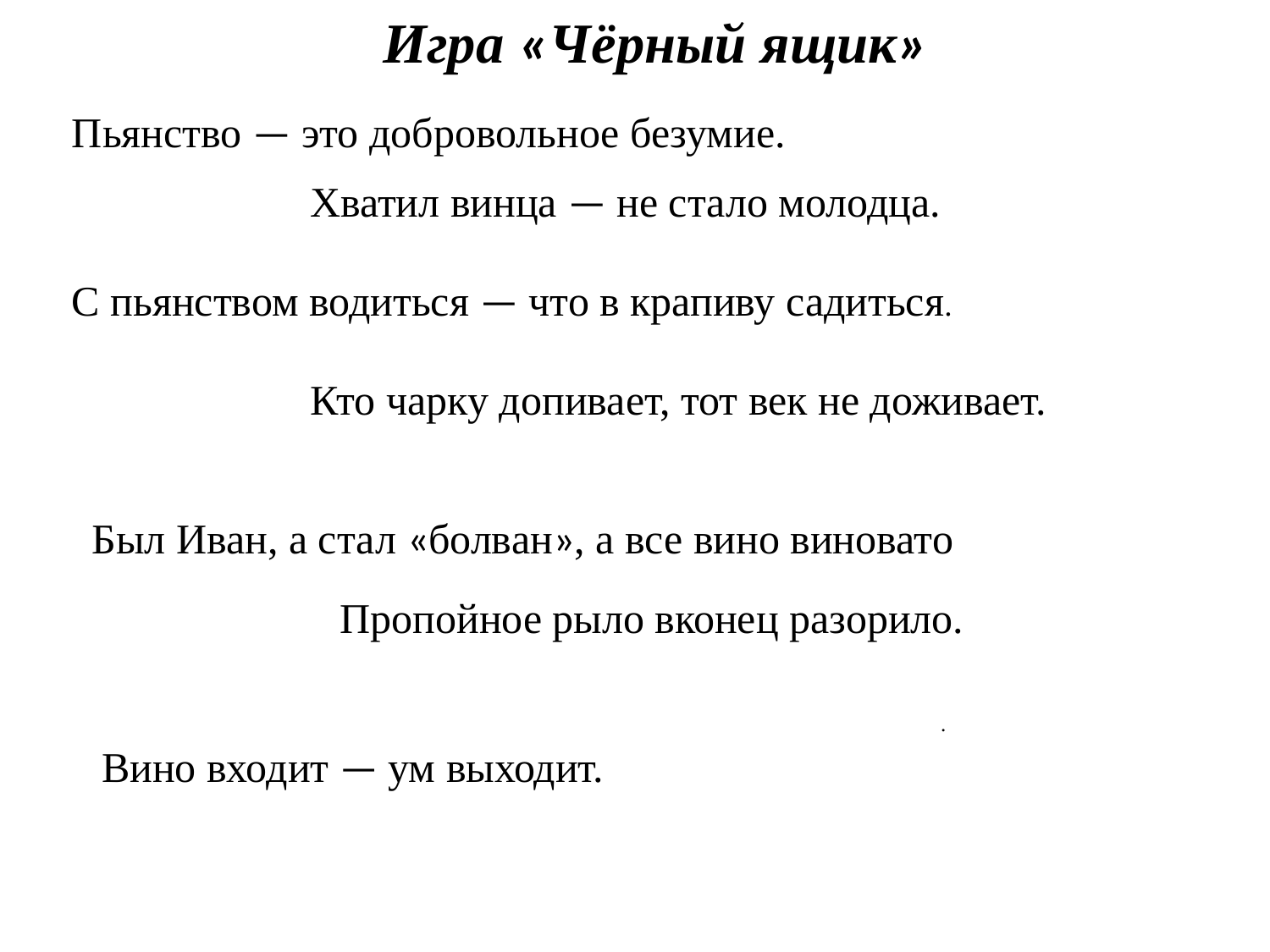

Игра «Чёрный ящик»
Пьянство — это добровольное безумие.

Хватил винца — не стало молодца.

С пьянством водиться — что в крапиву садиться.

Кто чарку допивает, тот век не доживает.

Был Иван, а стал «болван», а все вино виновато
Пропойное рыло вконец разорило.

.
Вино входит — ум выходит.